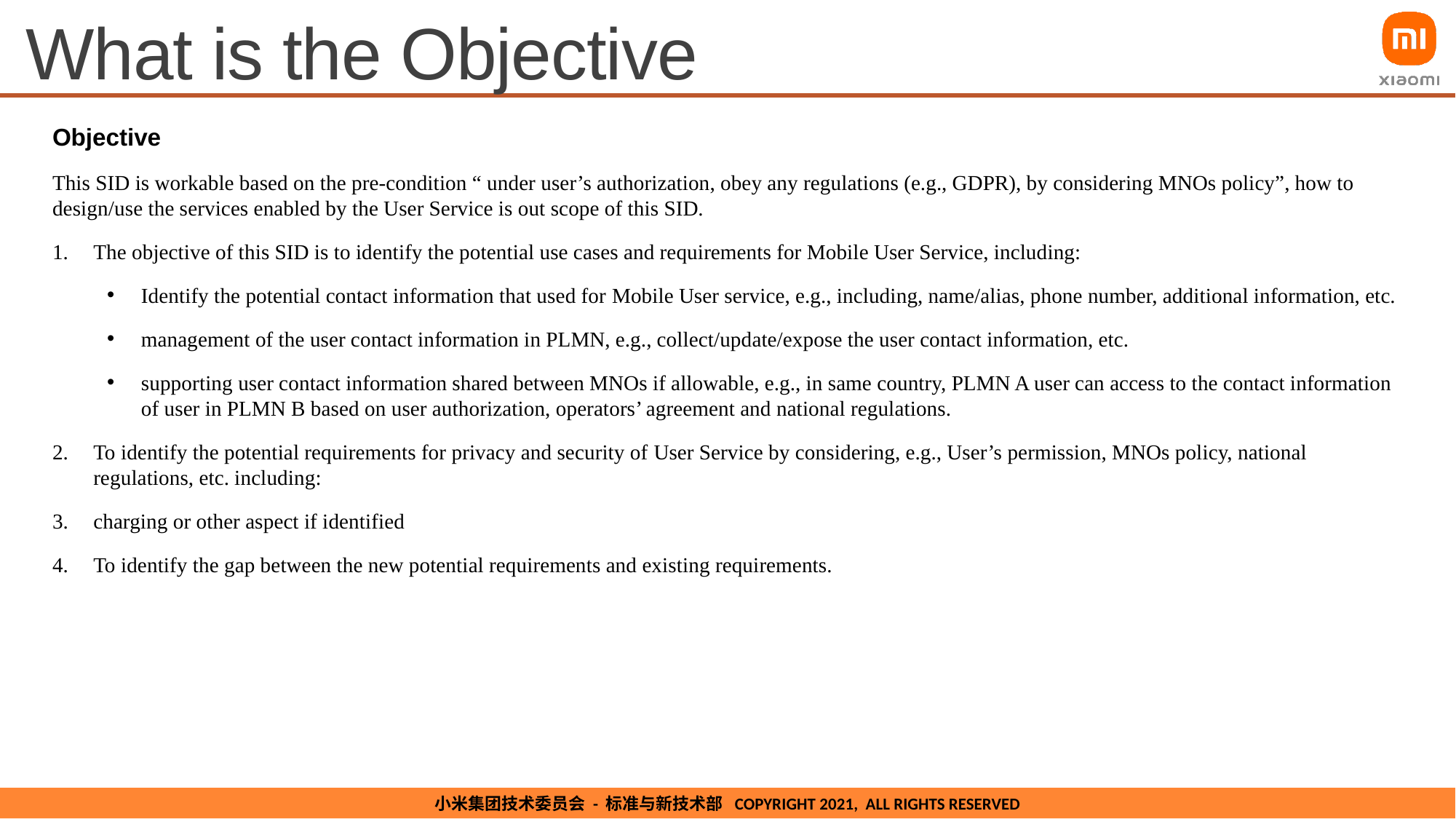

# What is the Objective
Objective
This SID is workable based on the pre-condition “ under user’s authorization, obey any regulations (e.g., GDPR), by considering MNOs policy”, how to design/use the services enabled by the User Service is out scope of this SID.
The objective of this SID is to identify the potential use cases and requirements for Mobile User Service, including:
Identify the potential contact information that used for Mobile User service, e.g., including, name/alias, phone number, additional information, etc.
management of the user contact information in PLMN, e.g., collect/update/expose the user contact information, etc.
supporting user contact information shared between MNOs if allowable, e.g., in same country, PLMN A user can access to the contact information of user in PLMN B based on user authorization, operators’ agreement and national regulations.
To identify the potential requirements for privacy and security of User Service by considering, e.g., User’s permission, MNOs policy, national regulations, etc. including:
charging or other aspect if identified
To identify the gap between the new potential requirements and existing requirements.